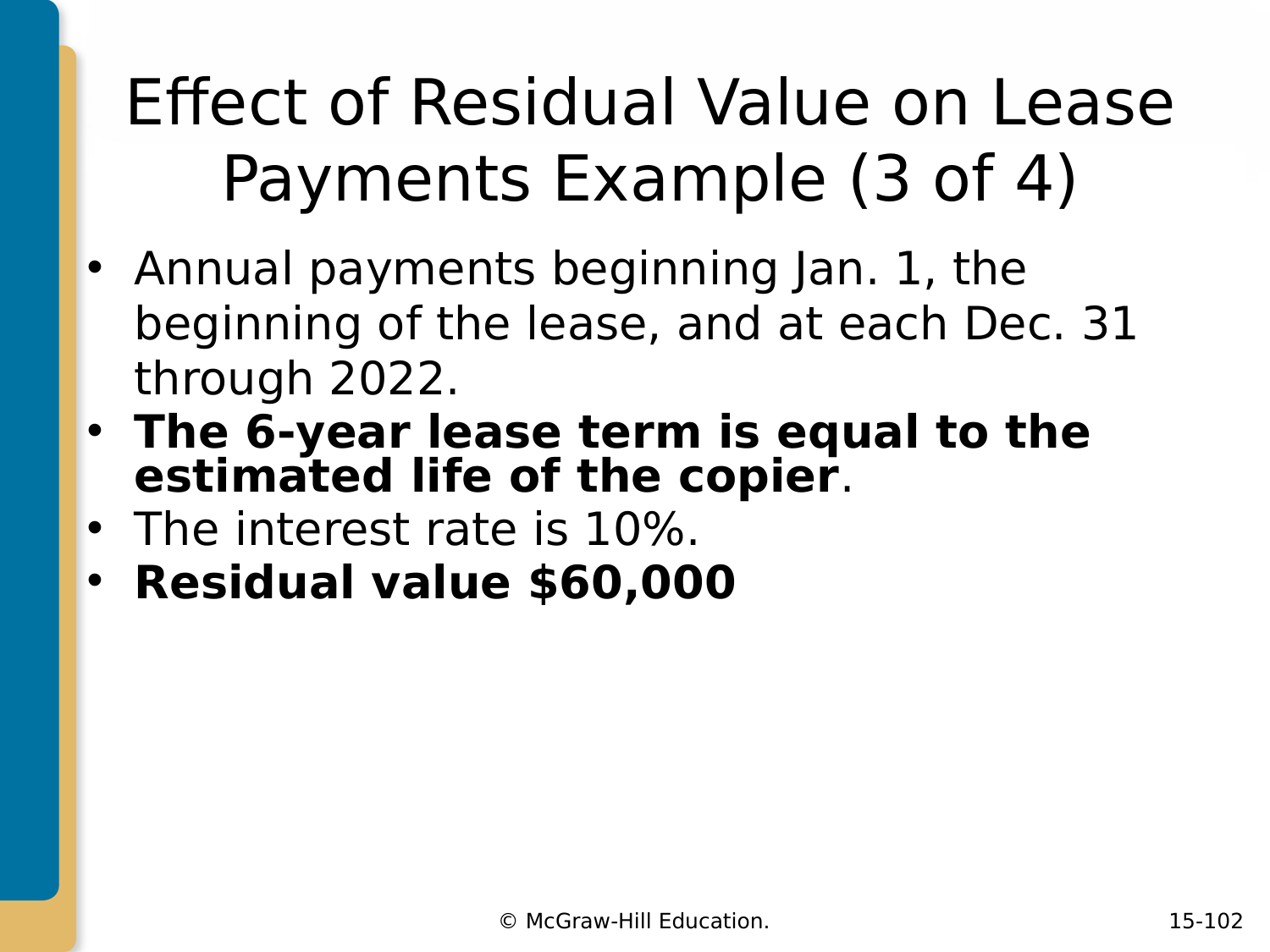

# Effect of Residual Value on Lease Payments Example (3 of 4)
Annual payments beginning Jan. 1, the beginning of the lease, and at each Dec. 31 through 2022.
The 6-year lease term is equal to the estimated life of the copier.
The interest rate is 10%.
Residual value $60,000